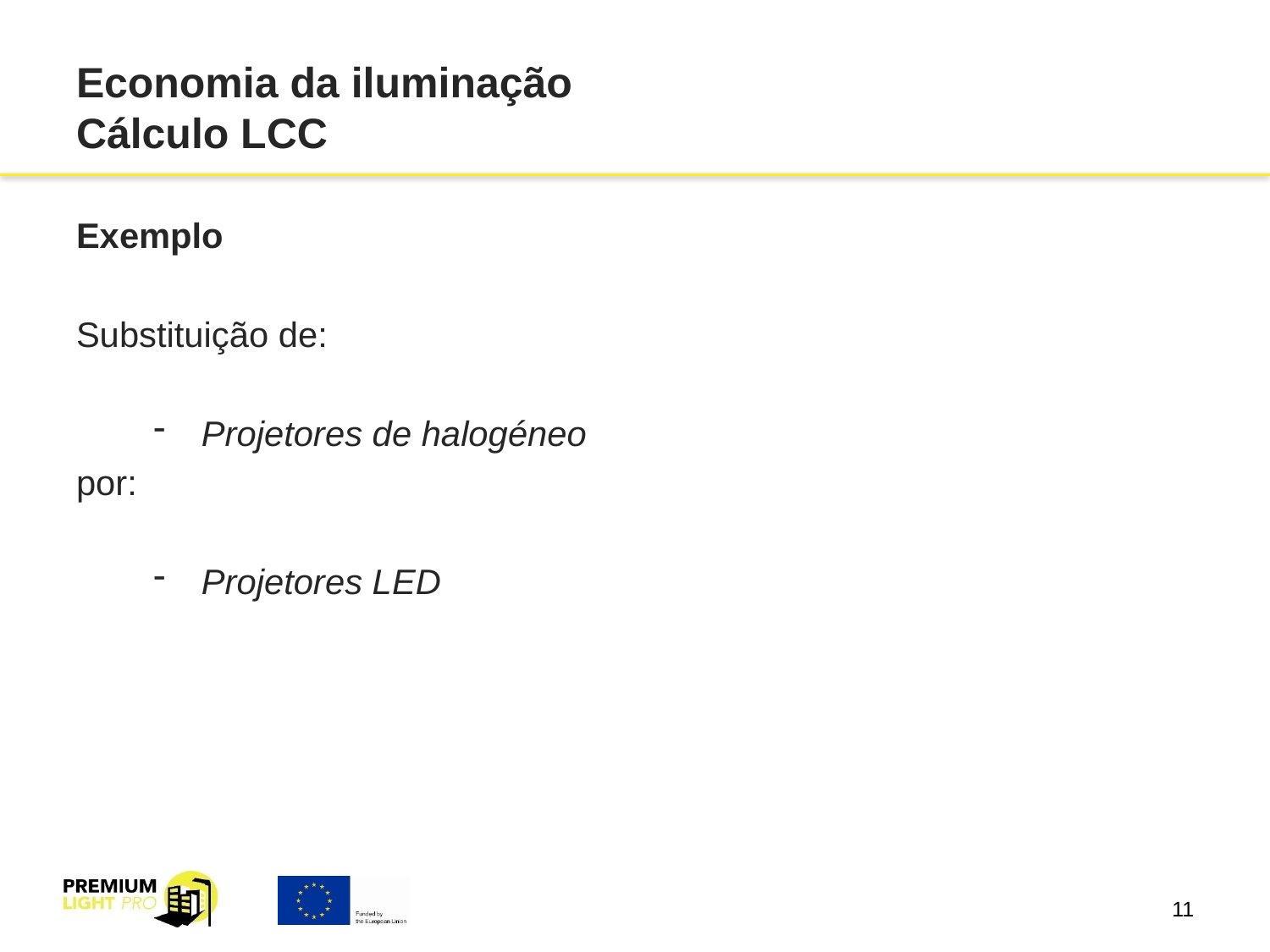

# Economia da iluminação Cálculo LCC
Exemplo

Substituição de:

Projetores de halogéneo
por:

Projetores LED